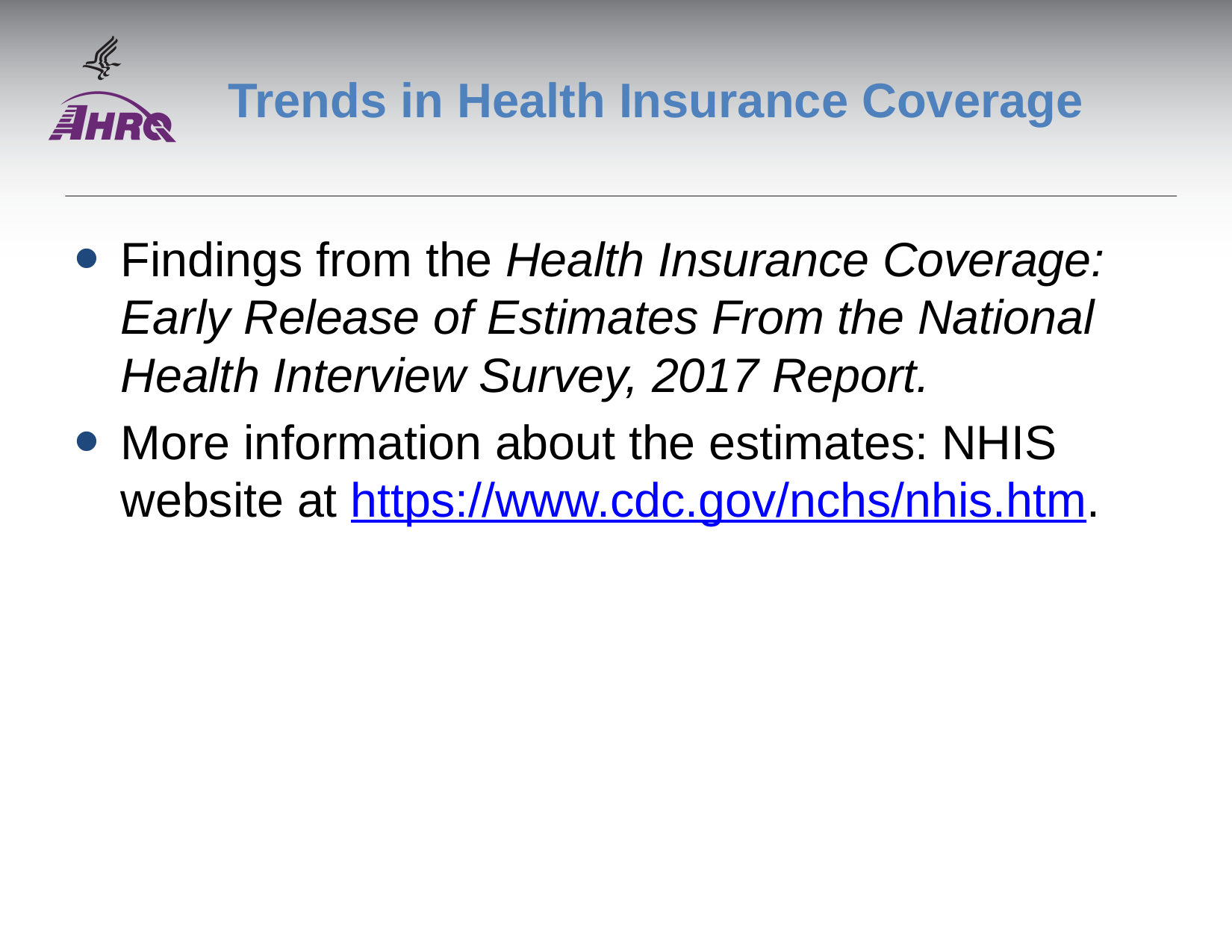

# Trends in Health Insurance Coverage
Findings from the Health Insurance Coverage: Early Release of Estimates From the National Health Interview Survey, 2017 Report.
More information about the estimates: NHIS website at https://www.cdc.gov/nchs/nhis.htm.